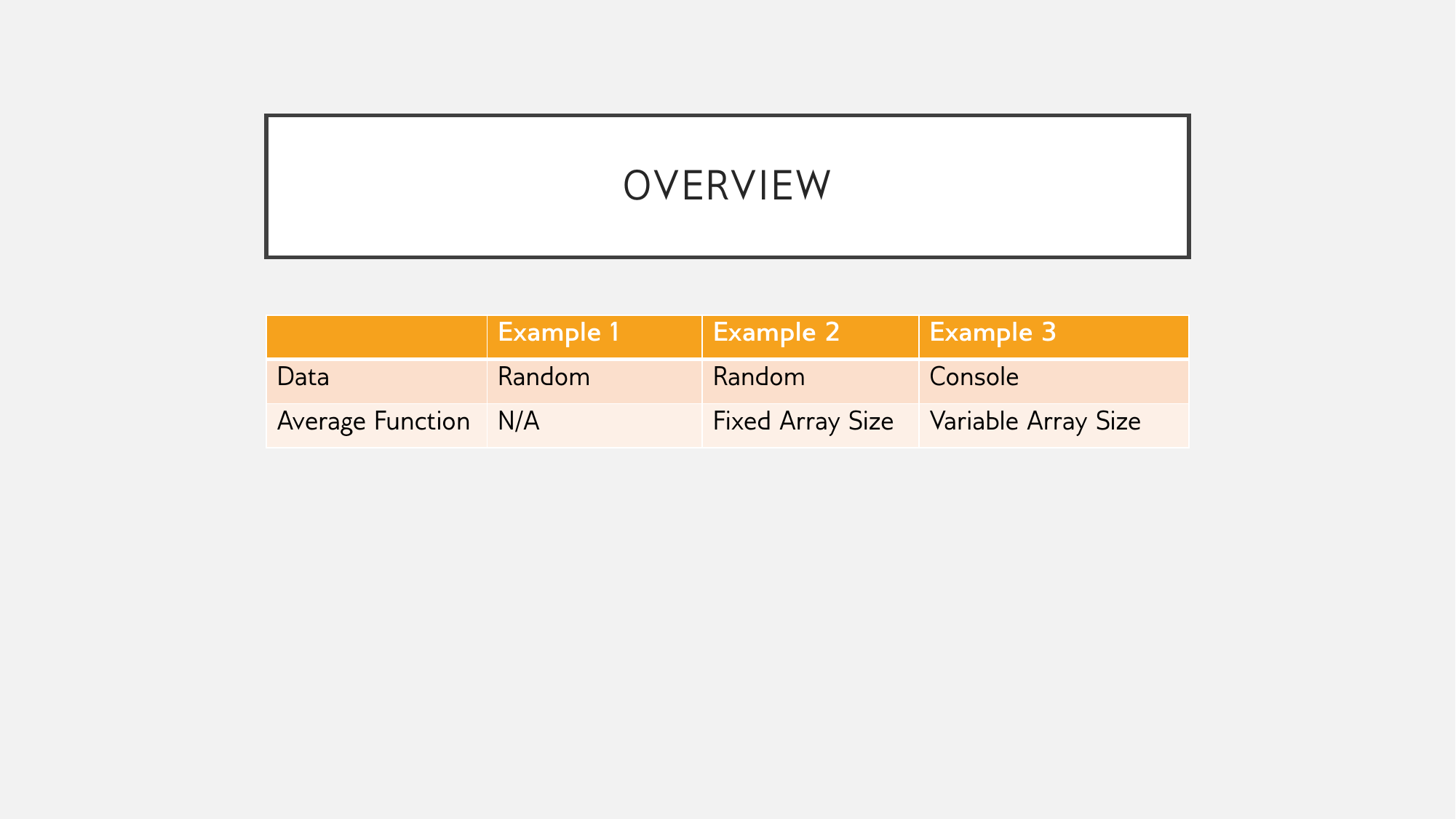

# Overview
|  | Example 1 | Example 2 | Example 3 |
| --- | --- | --- | --- |
| Data | Random | Random | Console |
| Average Function | N/A | Fixed Array Size | Variable Array Size |